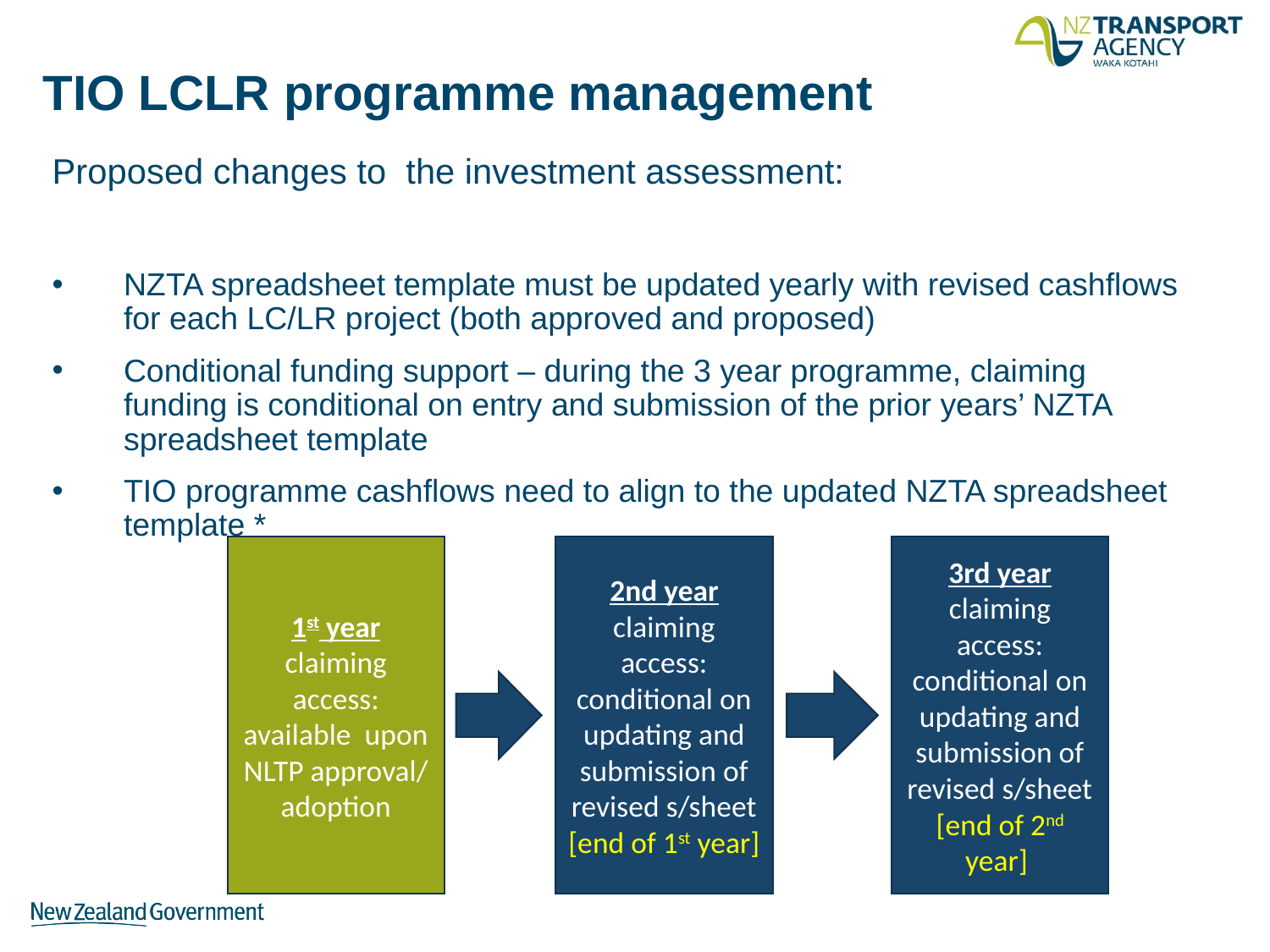

# TIO LCLR programme management
Proposed changes to  the investment assessment:

NZTA spreadsheet template must be updated yearly with revised cashflows for each LC/LR project (both approved and proposed)
Conditional funding support – during the 3 year programme, claiming funding is conditional on entry and submission of the prior years’ NZTA spreadsheet template
TIO programme cashflows need to align to the updated NZTA spreadsheet template *

1st year
claiming access: available  upon NLTP approval/ adoption
2nd year
claiming access: conditional on updating and submission of revised s/sheet
[end of 1st year]
3rd year
claiming access: conditional on updating and submission of revised s/sheet
[end of 2nd year]